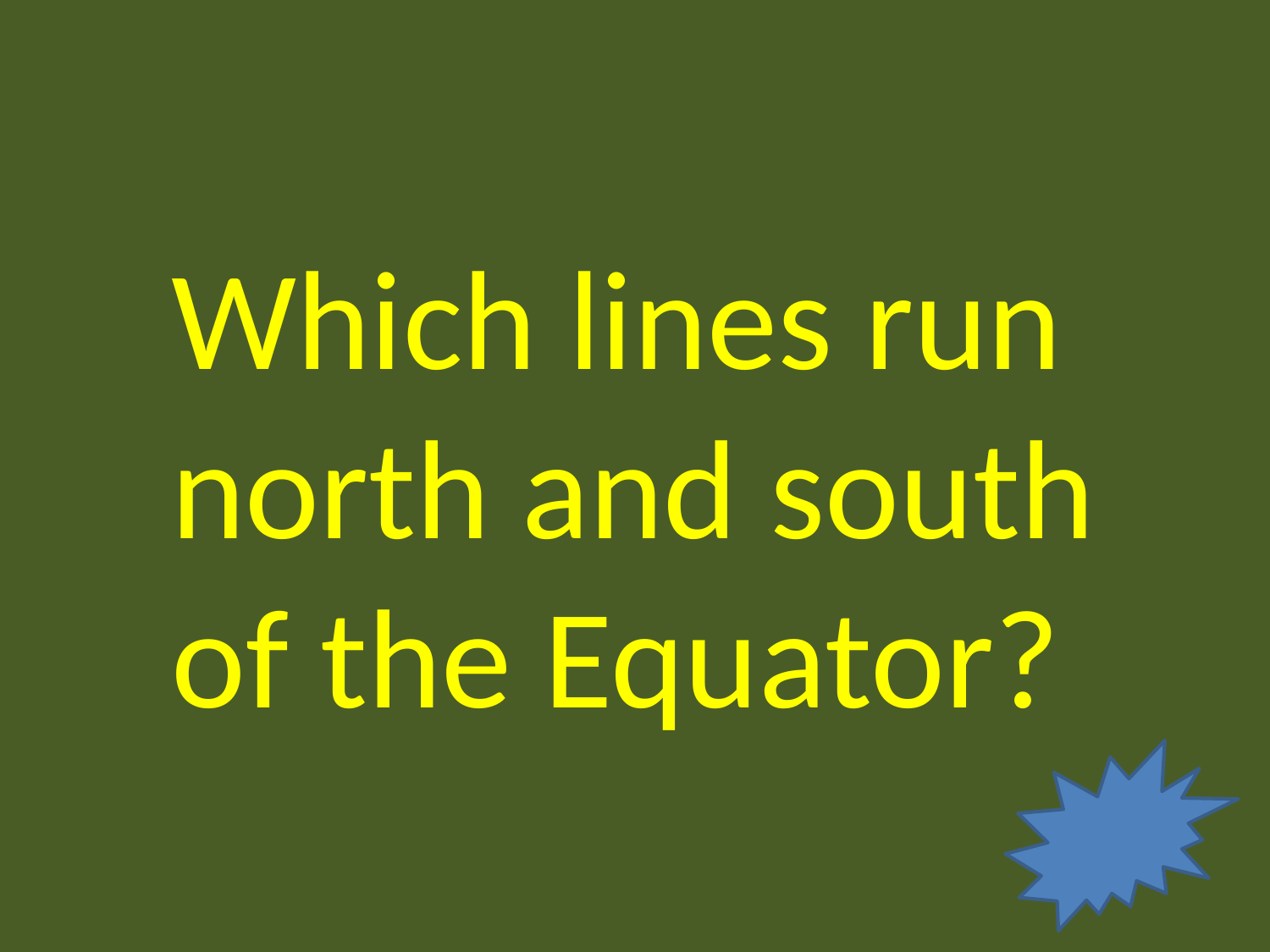

Which lines run north and south of the Equator?